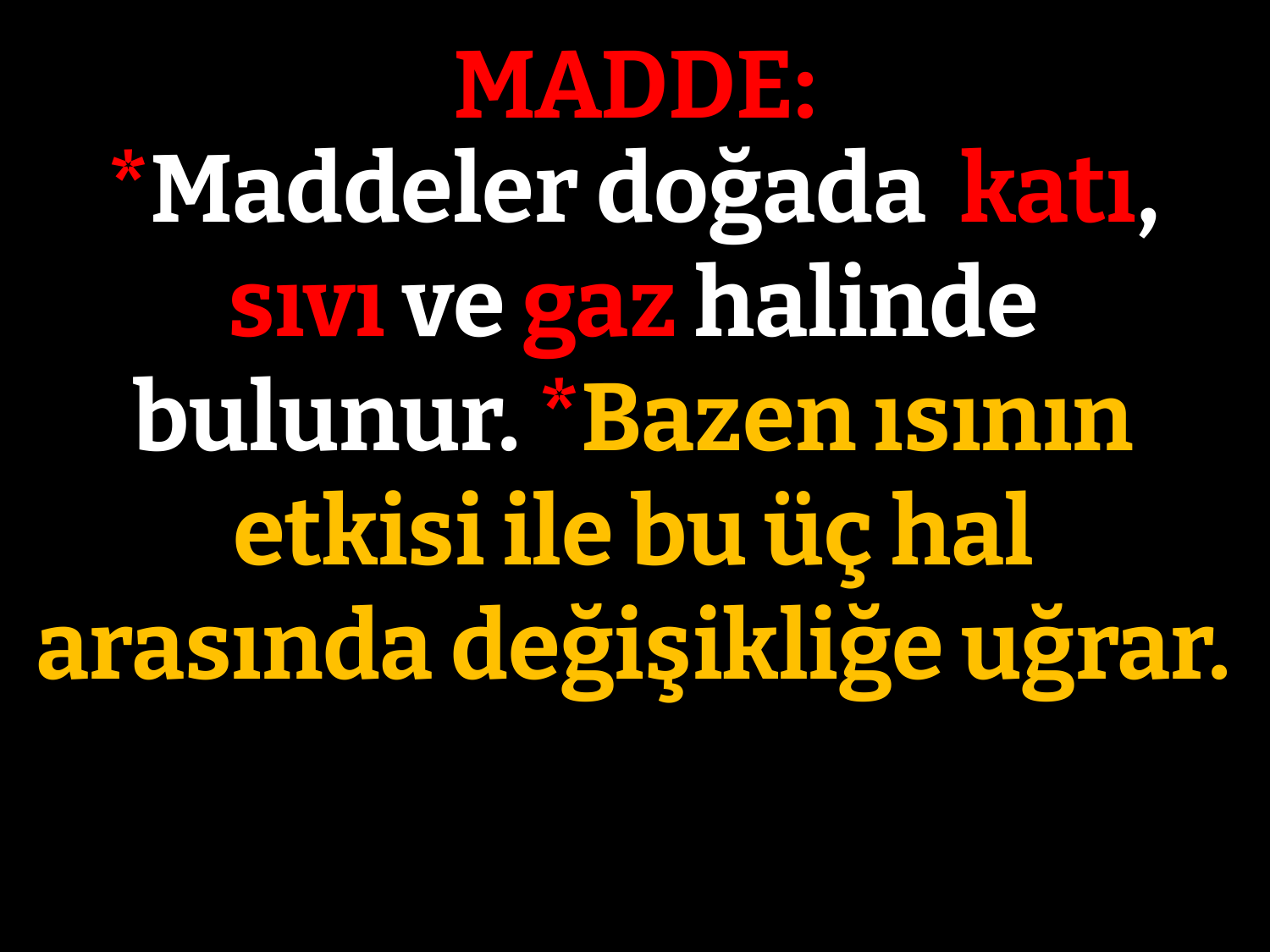

MADDE:
*Maddeler doğada  katı, sıvı ve gaz halinde bulunur. *Bazen ısının etkisi ile bu üç hal arasında değişikliğe uğrar.